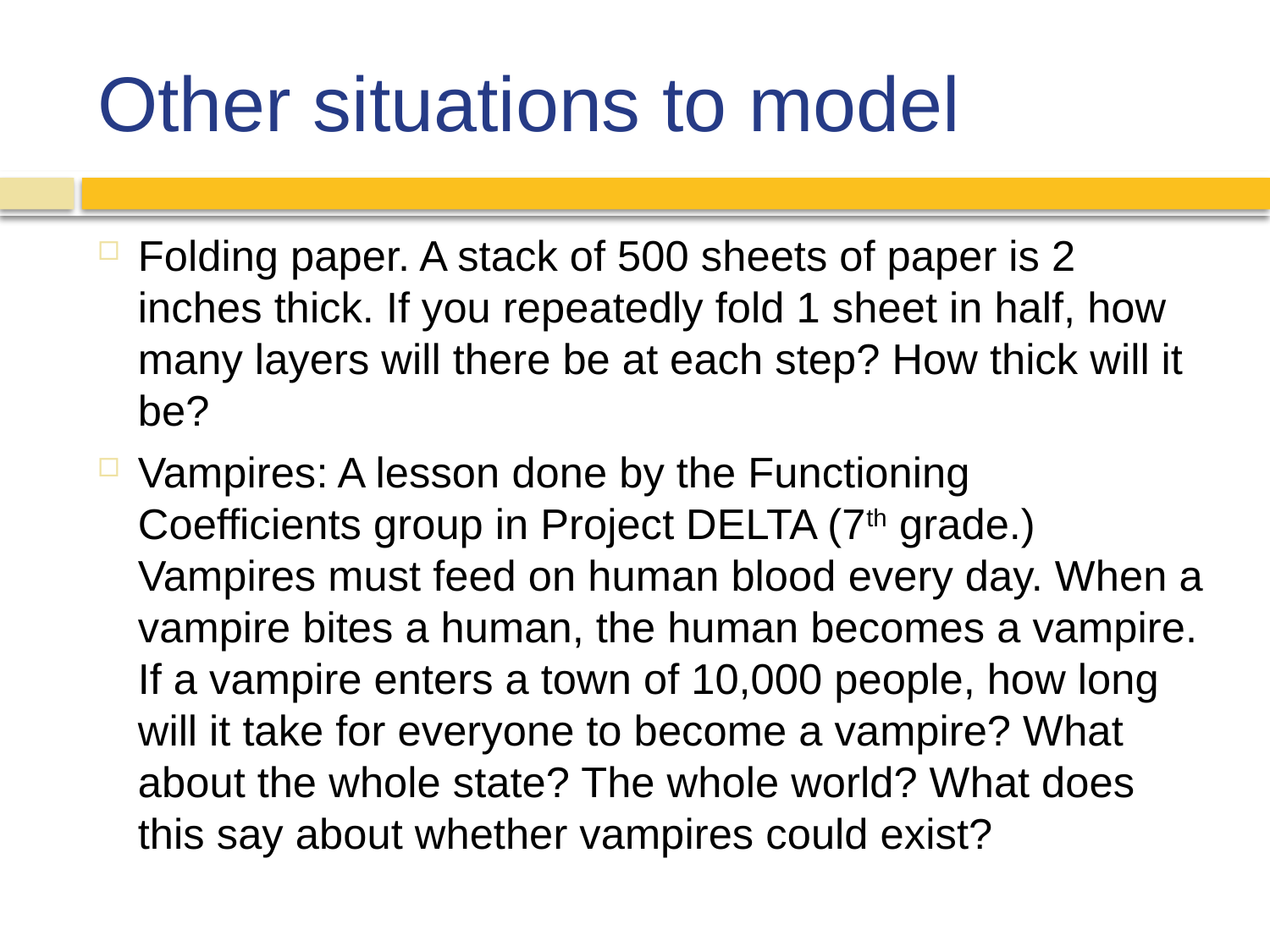

# Other situations to model
Folding paper. A stack of 500 sheets of paper is 2 inches thick. If you repeatedly fold 1 sheet in half, how many layers will there be at each step? How thick will it be?
Vampires: A lesson done by the Functioning Coefficients group in Project DELTA (7th grade.) Vampires must feed on human blood every day. When a vampire bites a human, the human becomes a vampire. If a vampire enters a town of 10,000 people, how long will it take for everyone to become a vampire? What about the whole state? The whole world? What does this say about whether vampires could exist?